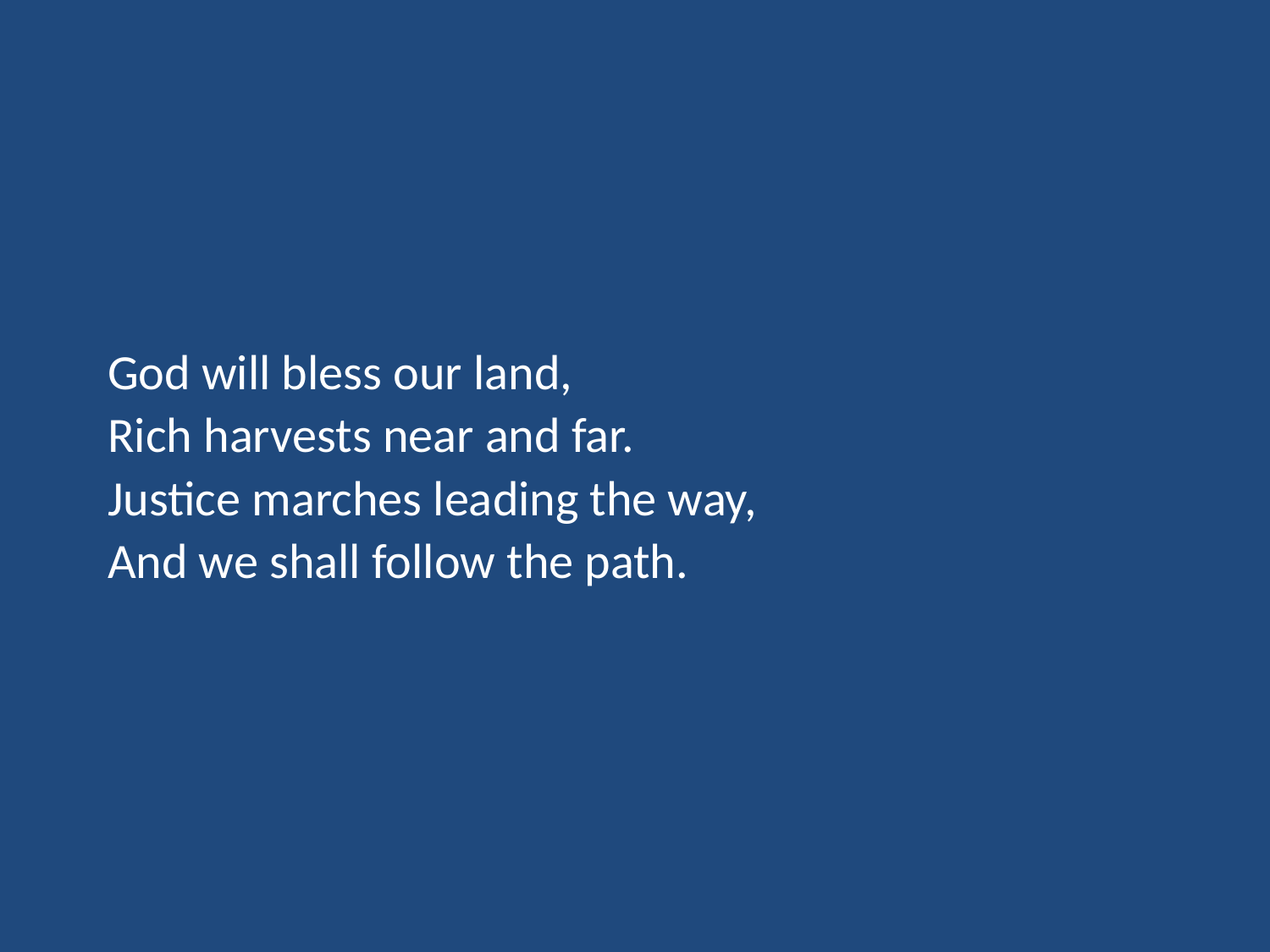

God will bless our land,
Rich harvests near and far.
Justice marches leading the way,
And we shall follow the path.